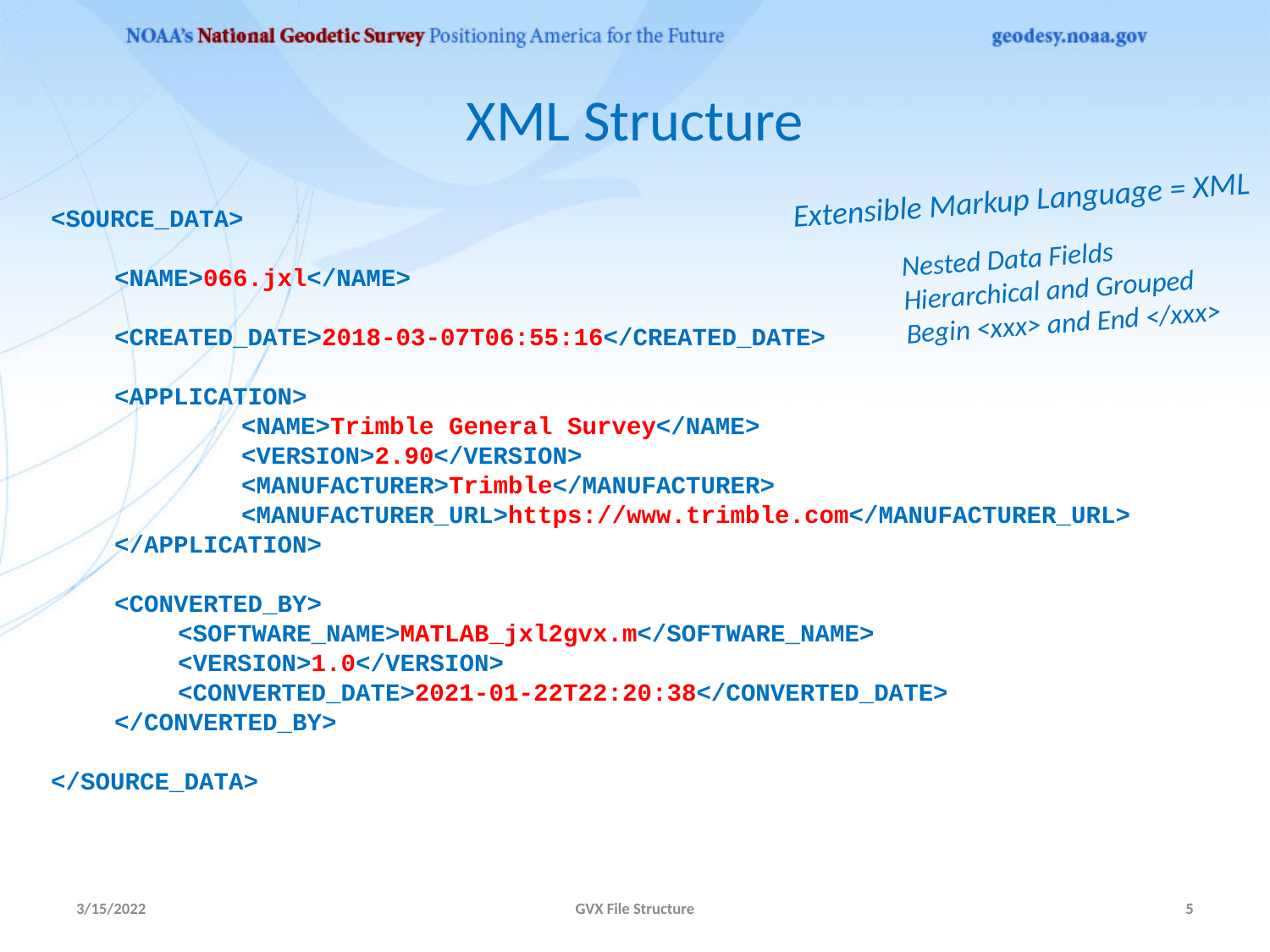

# XML Structure
Extensible Markup Language = XML
<SOURCE_DATA>

<NAME>066.jxl</NAME>

<CREATED_DATE>2018-03-07T06:55:16</CREATED_DATE>

<APPLICATION>
	<NAME>Trimble General Survey</NAME>
	<VERSION>2.90</VERSION>
	<MANUFACTURER>Trimble</MANUFACTURER>
	<MANUFACTURER_URL>https://www.trimble.com</MANUFACTURER_URL>
</APPLICATION>

<CONVERTED_BY>
<SOFTWARE_NAME>MATLAB_jxl2gvx.m</SOFTWARE_NAME>
<VERSION>1.0</VERSION>
<CONVERTED_DATE>2021-01-22T22:20:38</CONVERTED_DATE>
</CONVERTED_BY>

</SOURCE_DATA>
Nested Data Fields
Hierarchical and Grouped
Begin <xxx> and End </xxx>
3/15/2022
GVX File Structure
5